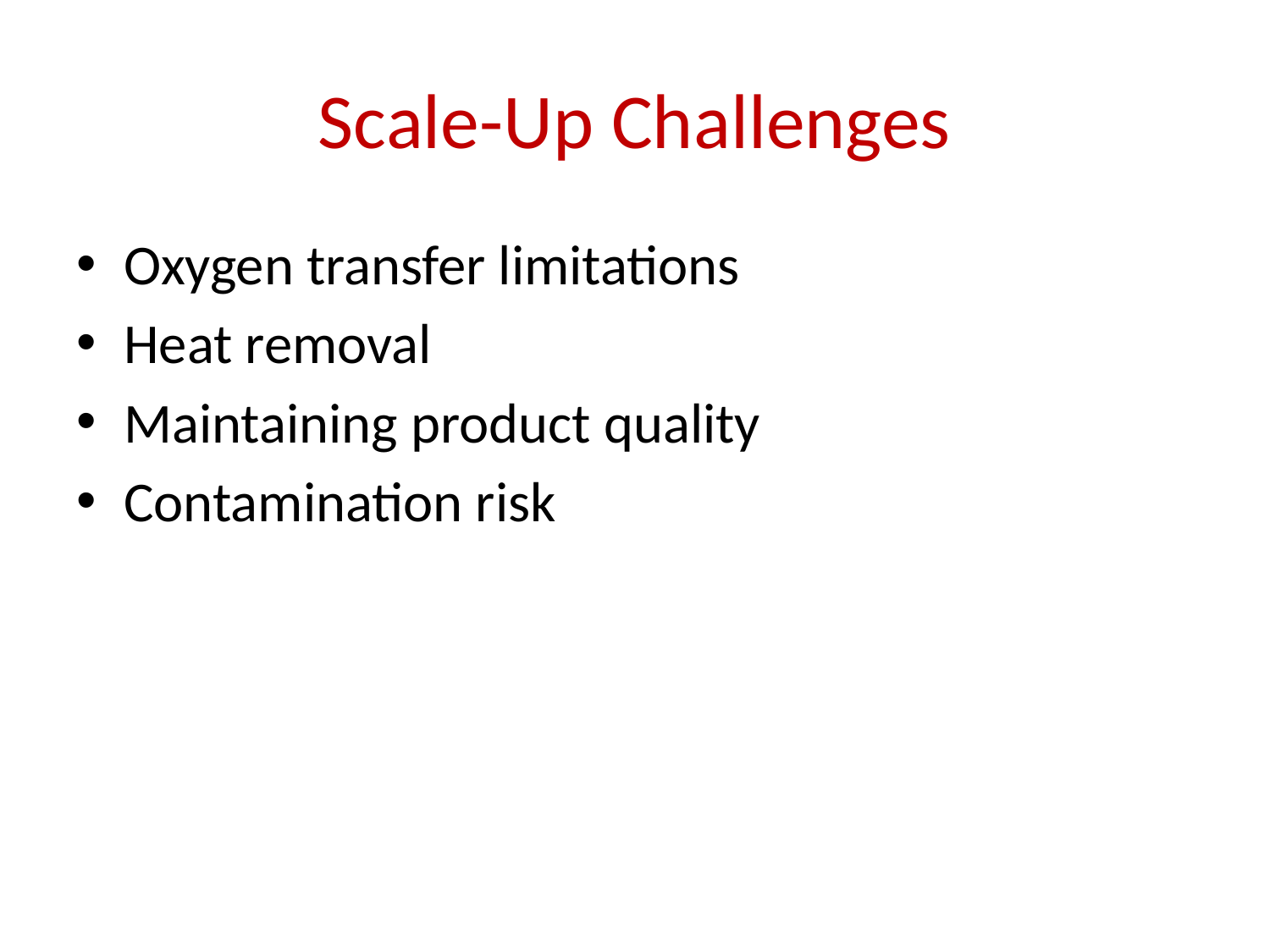

# Scale-Up Challenges
Oxygen transfer limitations
Heat removal
Maintaining product quality
Contamination risk